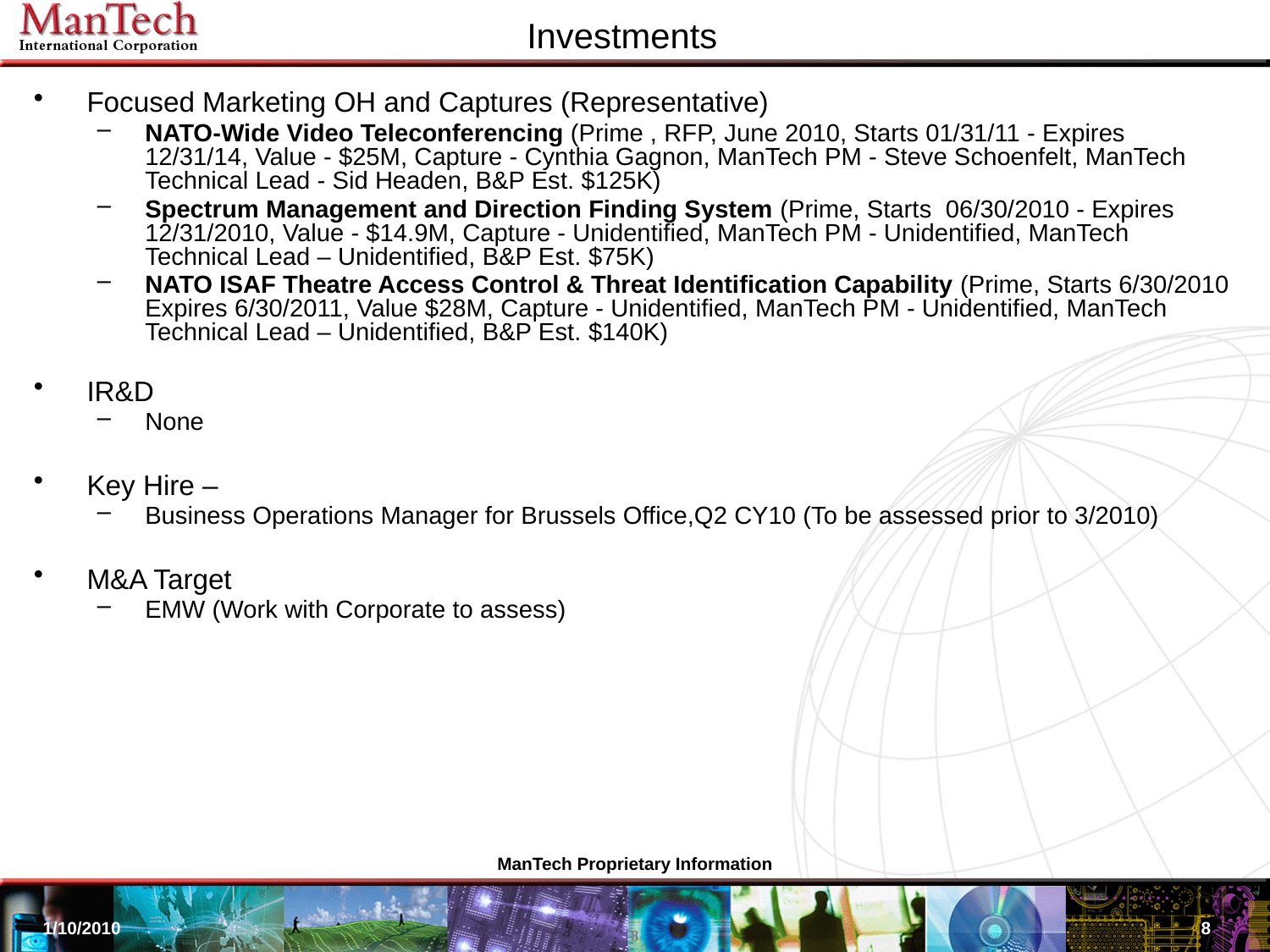

Investments
Focused Marketing OH and Captures (Representative)
NATO-Wide Video Teleconferencing (Prime , RFP, June 2010, Starts 01/31/11 - Expires 12/31/14, Value - $25M, Capture - Cynthia Gagnon, ManTech PM - Steve Schoenfelt, ManTech Technical Lead - Sid Headen, B&P Est. $125K)
Spectrum Management and Direction Finding System (Prime, Starts  06/30/2010 - Expires 12/31/2010, Value - $14.9M, Capture - Unidentified, ManTech PM - Unidentified, ManTech Technical Lead – Unidentified, B&P Est. $75K)
NATO ISAF Theatre Access Control & Threat Identification Capability (Prime, Starts 6/30/2010 Expires 6/30/2011, Value $28M, Capture - Unidentified, ManTech PM - Unidentified, ManTech Technical Lead – Unidentified, B&P Est. $140K)

IR&D
None

Key Hire –
Business Operations Manager for Brussels Office,Q2 CY10 (To be assessed prior to 3/2010)

M&A Target
EMW (Work with Corporate to assess)
8